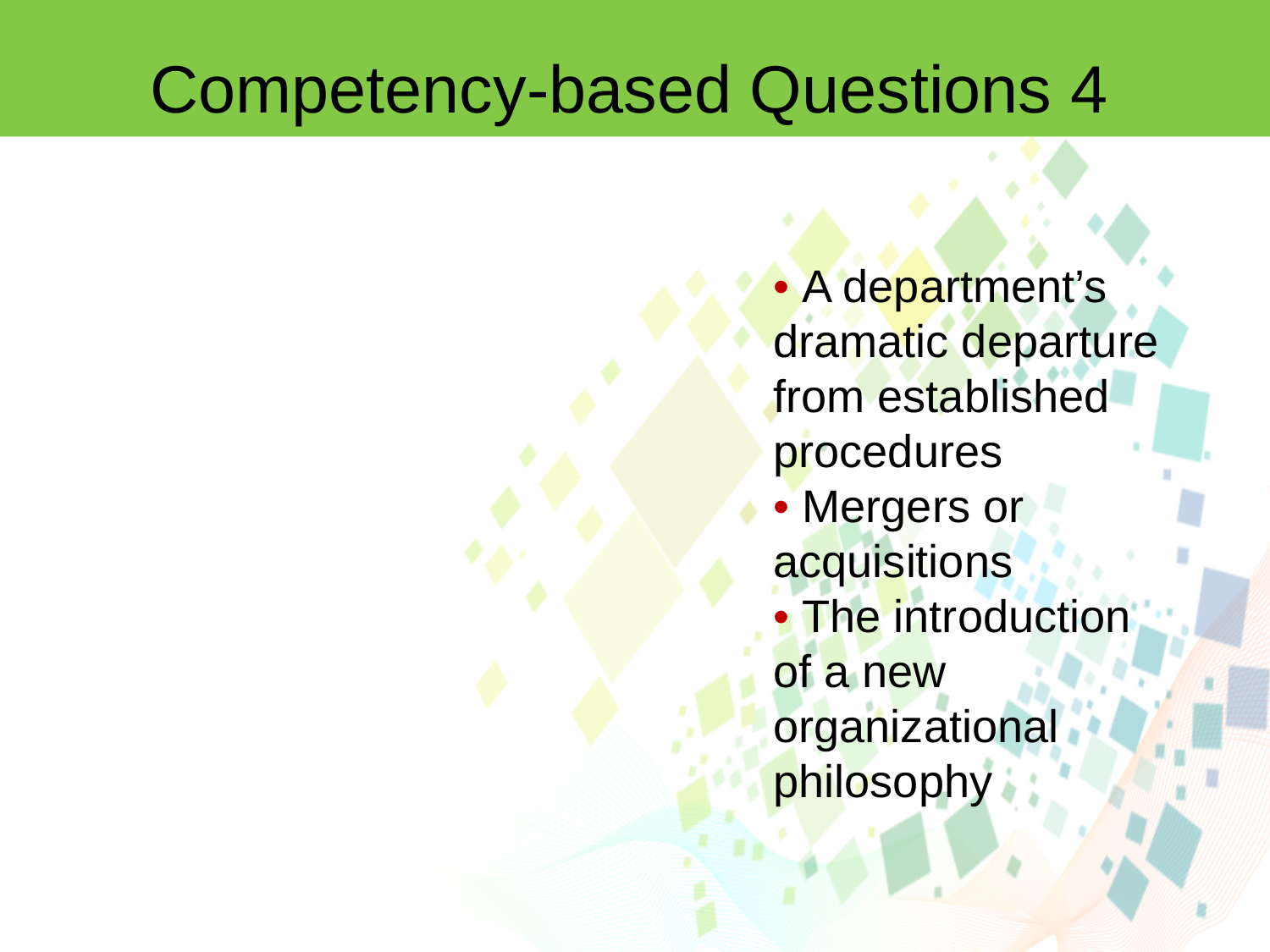

Competency-based Questions 4
• A department’s dramatic departure from established procedures
• Mergers or acquisitions
• The introduction of a new organizational philosophy